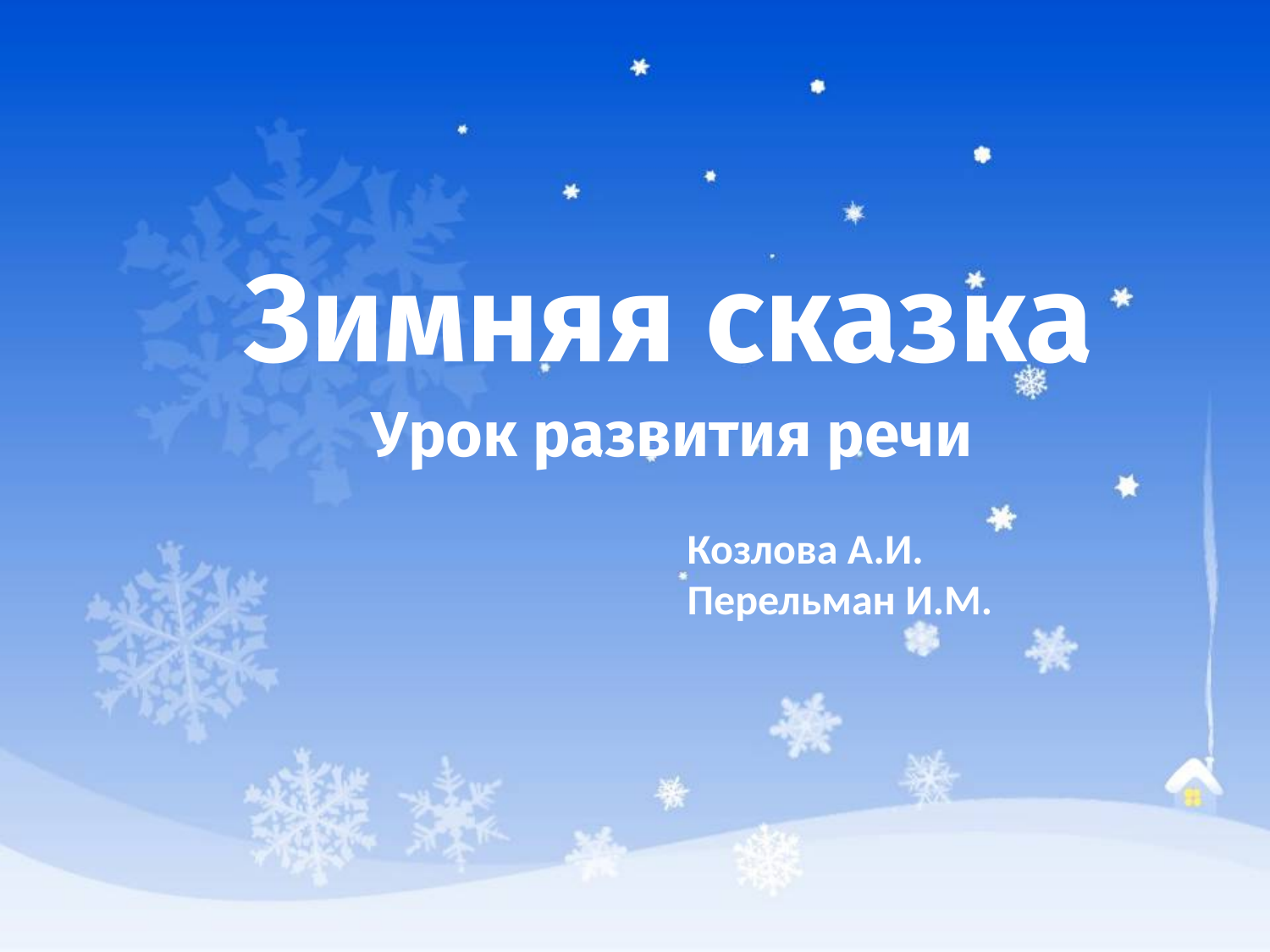

# Зимняя сказка
Урок развития речи
Козлова А.И.
Перельман И.М.